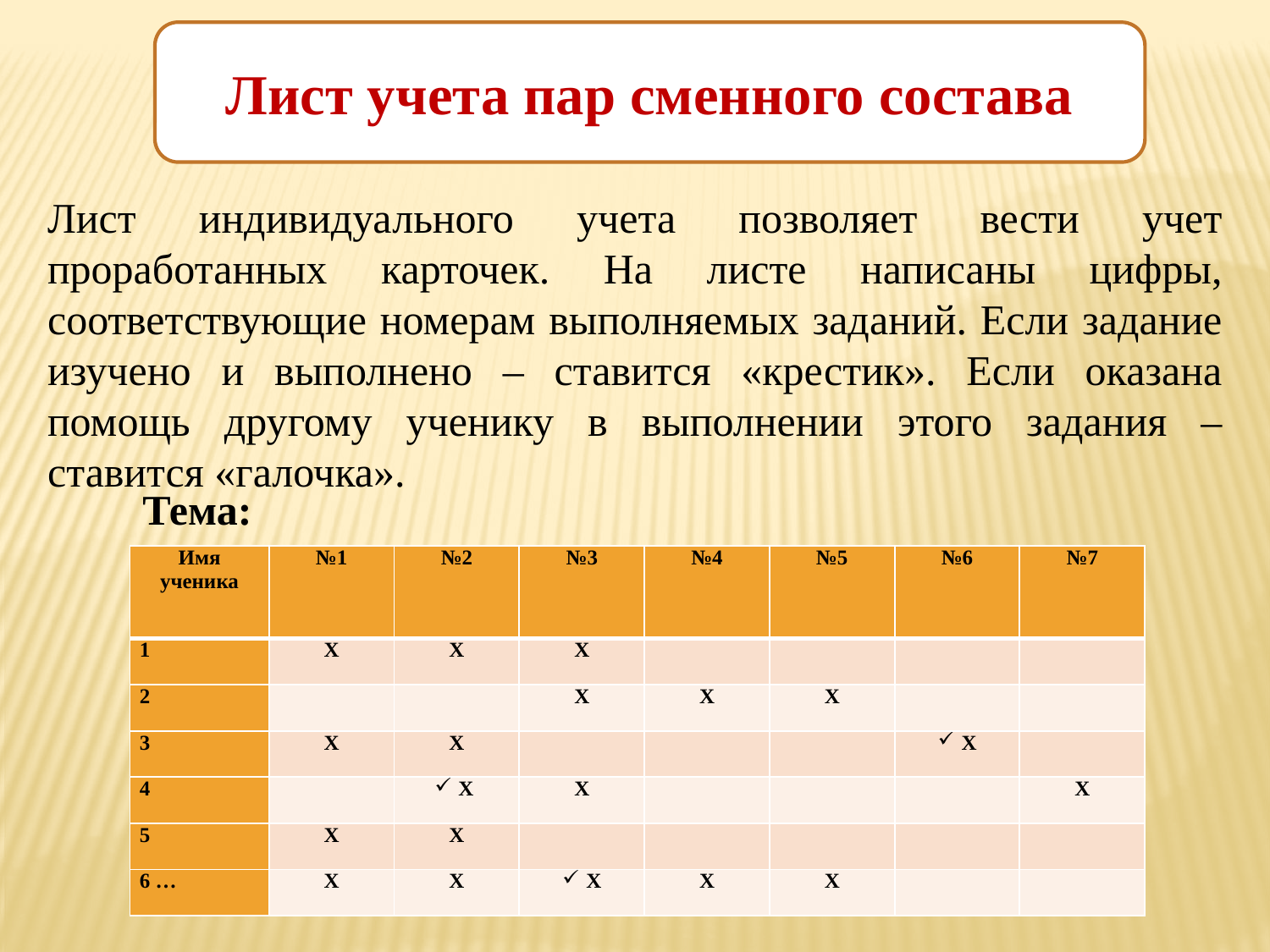

Лист учета пар сменного состава
Лист индивидуального учета позволяет вести учет проработанных карточек. На листе написаны цифры, соответствующие номерам выполняемых заданий. Если задание изучено и выполнено – ставится «крестик». Если оказана помощь другому ученику в выполнении этого задания – ставится «галочка».
Тема:
| Имя ученика | №1 | №2 | №3 | №4 | №5 | №6 | №7 |
| --- | --- | --- | --- | --- | --- | --- | --- |
| 1 | Х | Х | Х |  |  |  |  |
| 2 |  |  | Х | Х | Х |  |  |
| 3 | Х | Х |  |  |  | Х |  |
| 4 |  | Х | Х |  |  |  | Х |
| 5 | Х | Х |  |  |  |  |  |
| 6 … | Х | Х | Х | Х | Х |  |  |